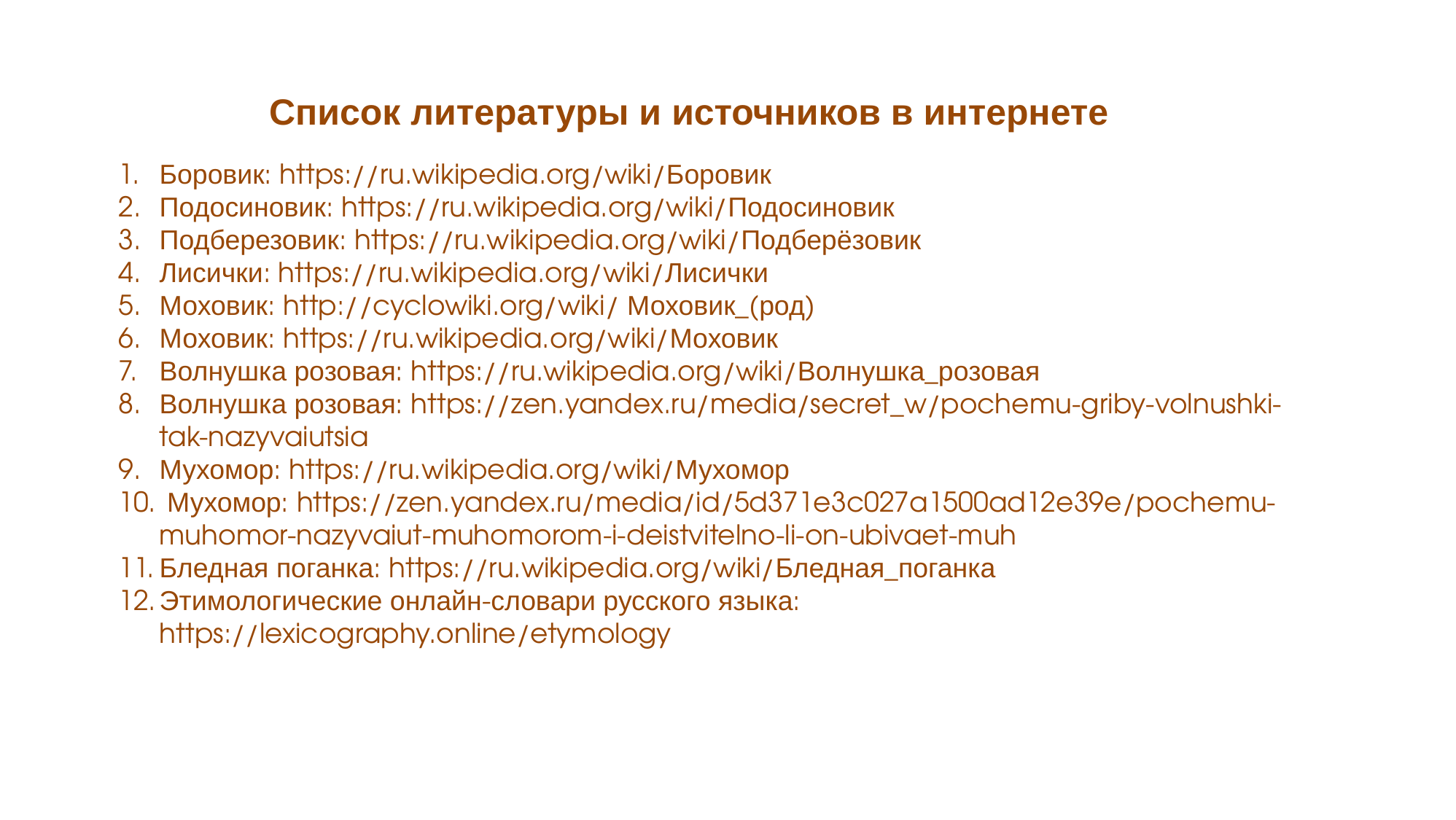

Список литературы и источников в интернете
Боровик: https://ru.wikipedia.org/wiki/Боровик
Подосиновик: https://ru.wikipedia.org/wiki/Подосиновик
Подберезовик: https://ru.wikipedia.org/wiki/Подберёзовик
Лисички: https://ru.wikipedia.org/wiki/Лисички
Моховик: http://cyclowiki.org/wiki/ Моховик_(род)
Моховик: https://ru.wikipedia.org/wiki/Моховик
Волнушка розовая: https://ru.wikipedia.org/wiki/Волнушка_розовая
Волнушка розовая: https://zen.yandex.ru/media/secret_w/pochemu-griby-volnushki-tak-nazyvaiutsia
Мухомор: https://ru.wikipedia.org/wiki/Мухомор
 Мухомор: https://zen.yandex.ru/media/id/5d371e3c027a1500ad12e39e/pochemu-muhomor-nazyvaiut-muhomorom-i-deistvitelno-li-on-ubivaet-muh
Бледная поганка: https://ru.wikipedia.org/wiki/Бледная_поганка
Этимологические онлайн-словари русского языка: https://lexicography.online/etymology